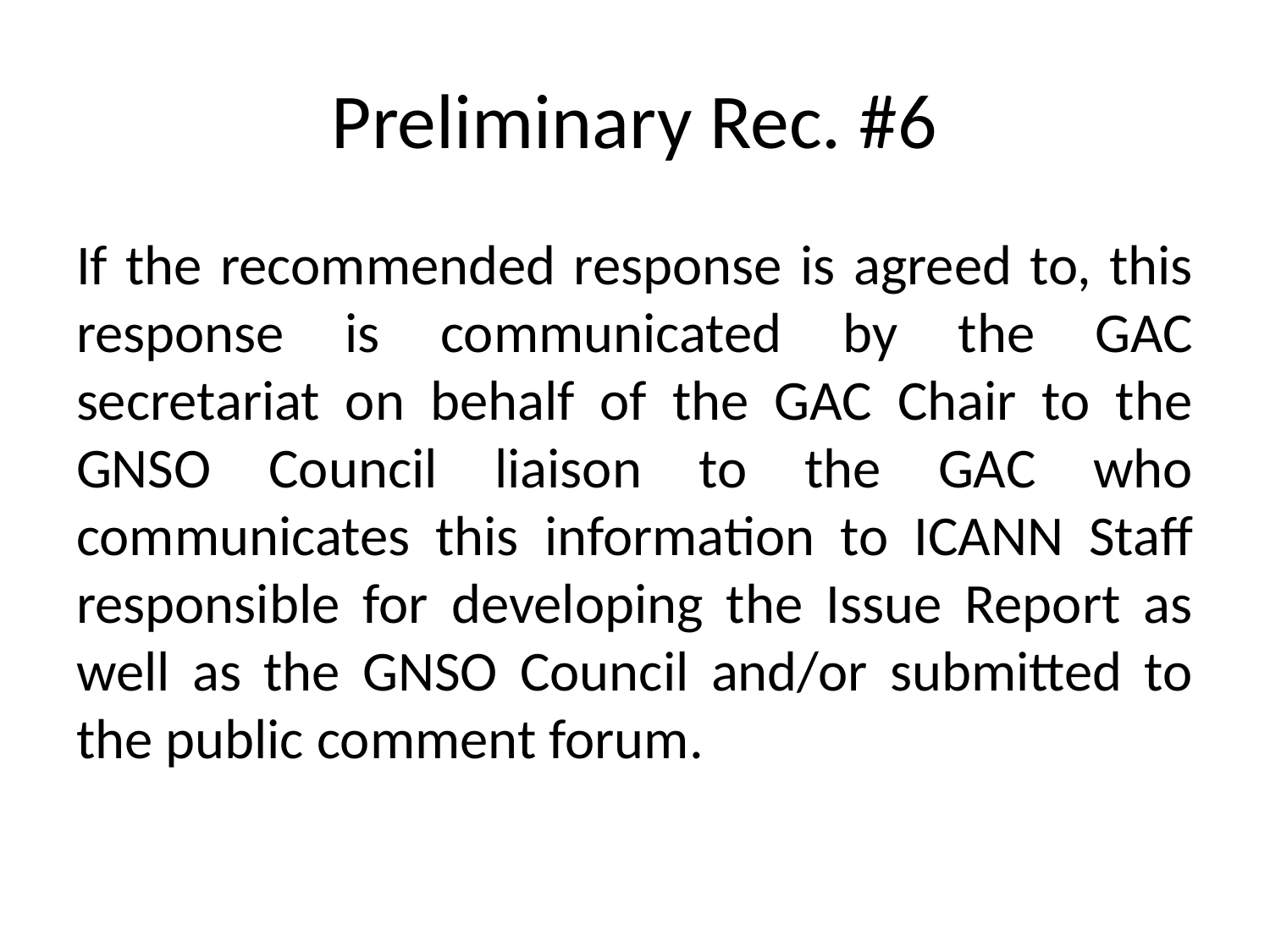

# Preliminary Rec. #6
If the recommended response is agreed to, this response is communicated by the GAC secretariat on behalf of the GAC Chair to the GNSO Council liaison to the GAC who communicates this information to ICANN Staff responsible for developing the Issue Report as well as the GNSO Council and/or submitted to the public comment forum.